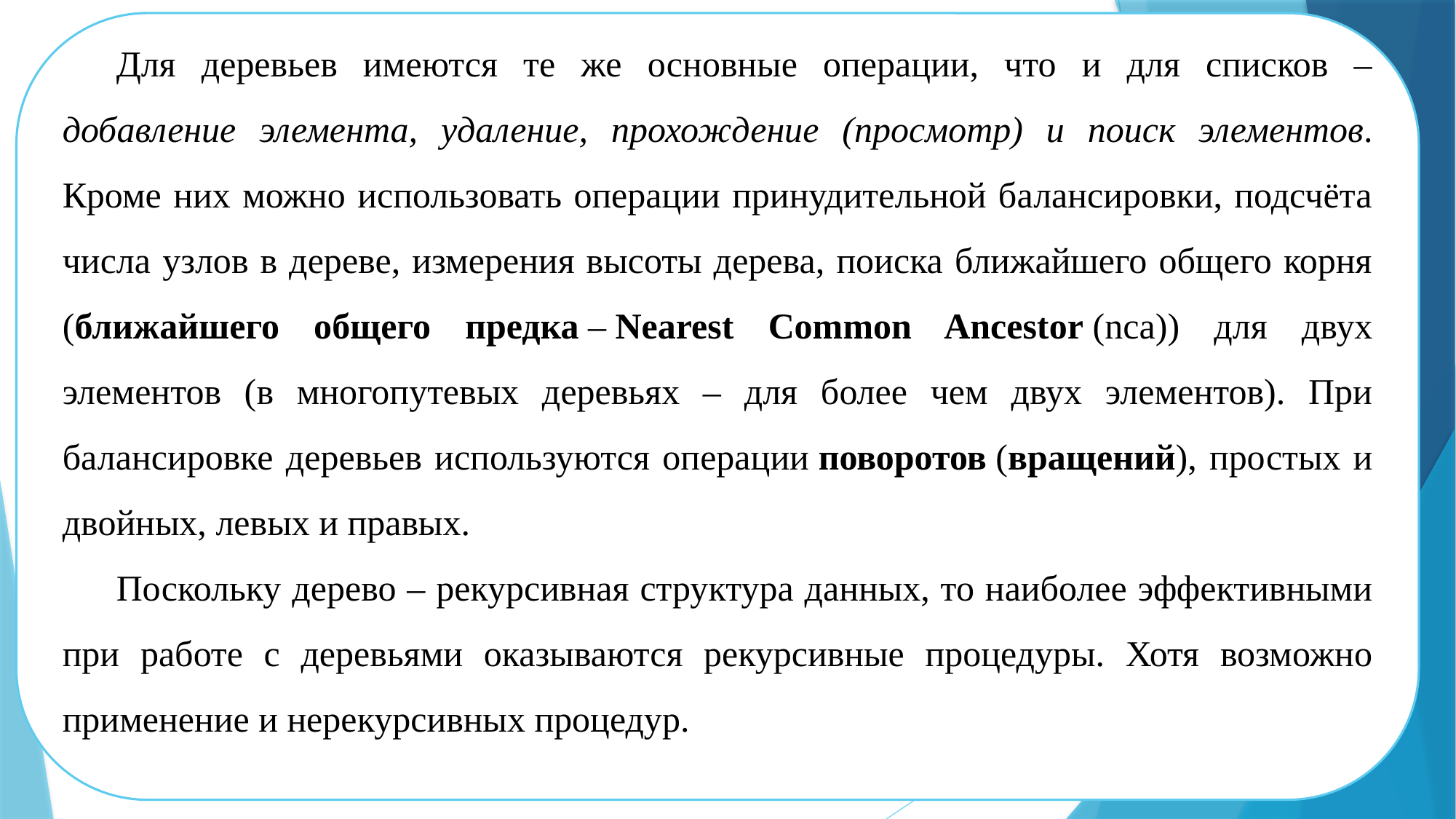

Для деревьев имеются те же основные операции, что и для списков – добавление элемента, удаление, прохождение (просмотр) и поиск элементов. Кроме них можно использовать операции принудительной балансировки, подсчёта числа узлов в дереве, измерения высоты дерева, поиска ближайшего общего корня (ближайшего общего предка – Nearest Common Ancestor (nca)) для двух элементов (в многопутевых деревьях – для более чем двух элементов). При балансировке деревьев используются операции поворотов (вращений), простых и двойных, левых и правых.
Поскольку дерево – рекурсивная структура данных, то наиболее эффективными при работе с деревьями оказываются рекурсивные процедуры. Хотя возможно применение и нерекурсивных процедур.